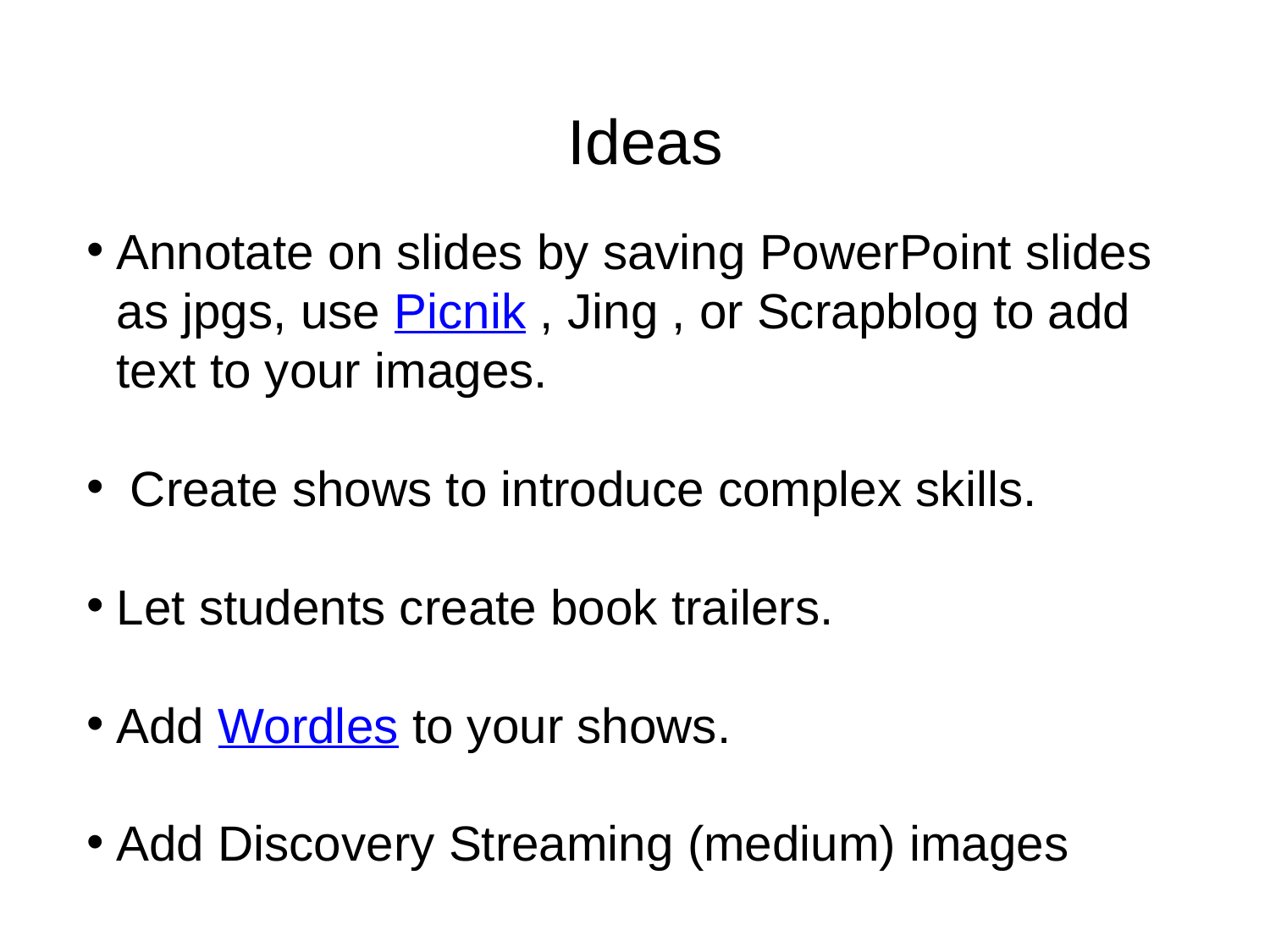

Ideas

Annotate on slides by saving PowerPoint slides as jpgs, use Picnik , Jing , or Scrapblog to add text to your images.

 Create shows to introduce complex skills.

Let students create book trailers.

Add Wordles to your shows.

Add Discovery Streaming (medium) images